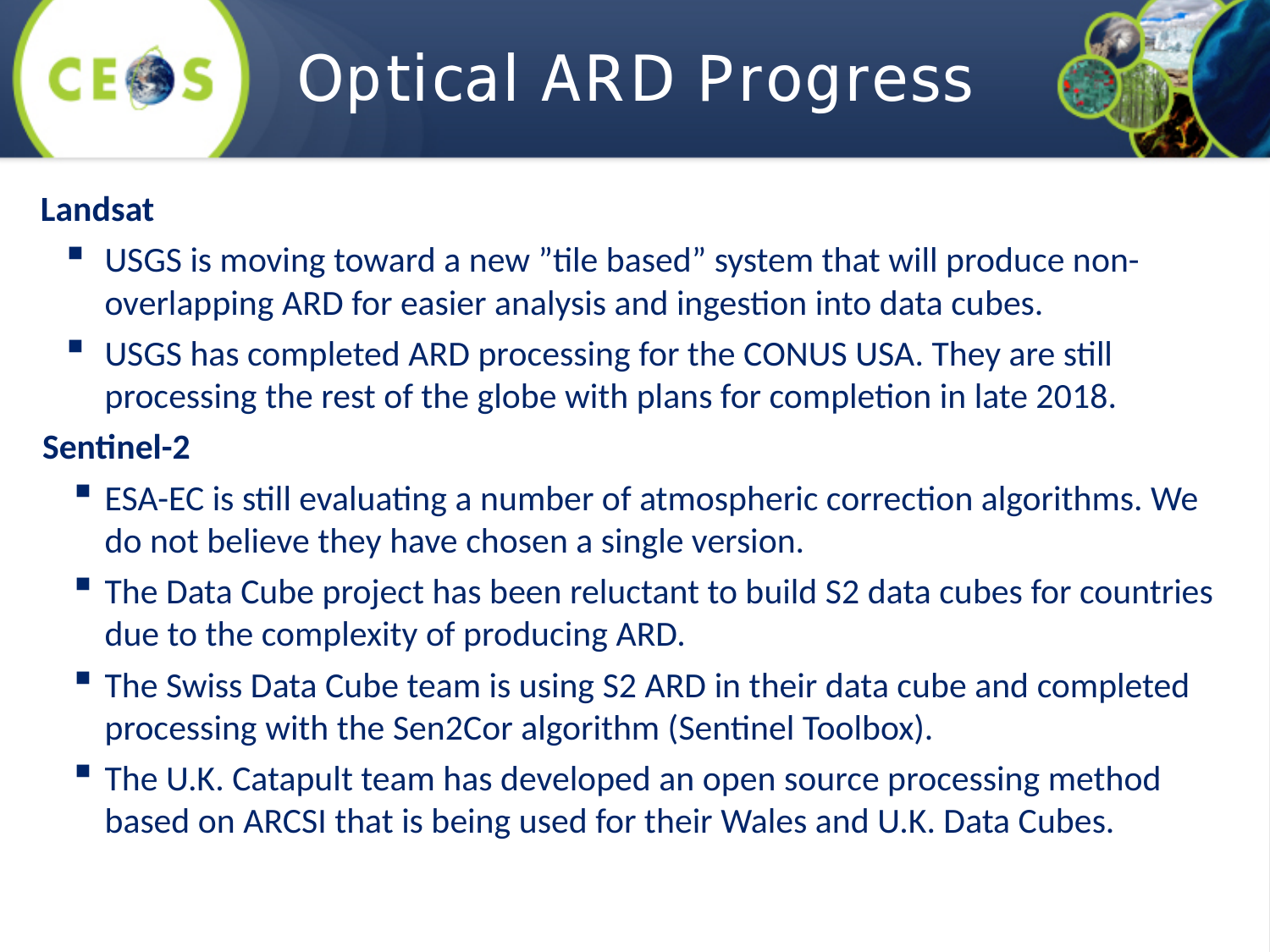

# Optical ARD Progress
Landsat
USGS is moving toward a new ”tile based” system that will produce non-overlapping ARD for easier analysis and ingestion into data cubes.
USGS has completed ARD processing for the CONUS USA. They are still processing the rest of the globe with plans for completion in late 2018.
Sentinel-2
ESA-EC is still evaluating a number of atmospheric correction algorithms. We do not believe they have chosen a single version.
The Data Cube project has been reluctant to build S2 data cubes for countries due to the complexity of producing ARD.
The Swiss Data Cube team is using S2 ARD in their data cube and completed processing with the Sen2Cor algorithm (Sentinel Toolbox).
The U.K. Catapult team has developed an open source processing method based on ARCSI that is being used for their Wales and U.K. Data Cubes.